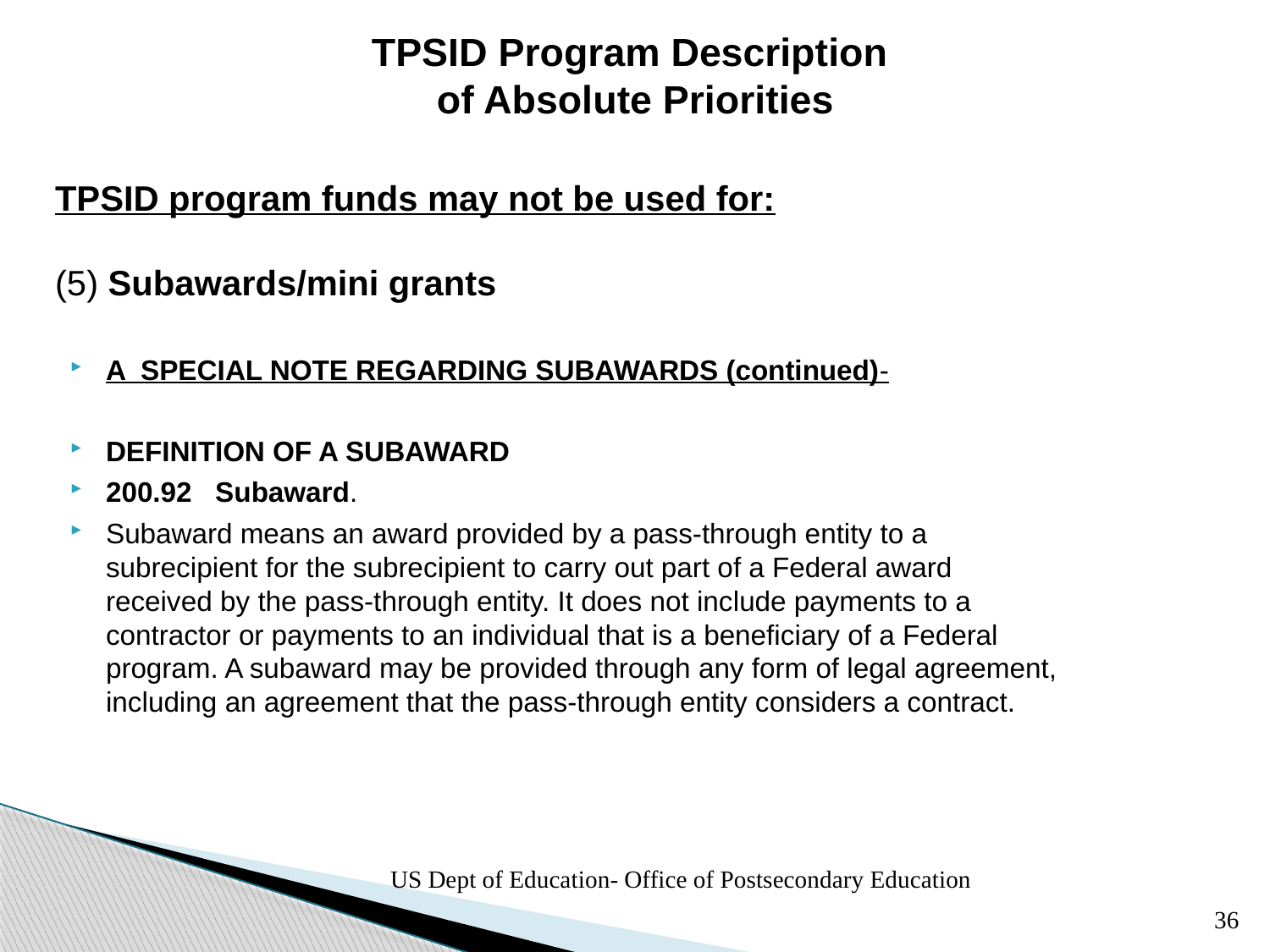

# TPSID Program Description of Absolute Priorities

TPSID program funds may not be used for:

(5) Subawards/mini grants

A  SPECIAL NOTE REGARDING SUBAWARDS (continued)-

DEFINITION OF A SUBAWARD
200.92   Subaward.
Subaward means an award provided by a pass-through entity to a subrecipient for the subrecipient to carry out part of a Federal award received by the pass-through entity. It does not include payments to a contractor or payments to an individual that is a beneficiary of a Federal program. A subaward may be provided through any form of legal agreement, including an agreement that the pass-through entity considers a contract.

US Dept of Education- Office of Postsecondary Education
36